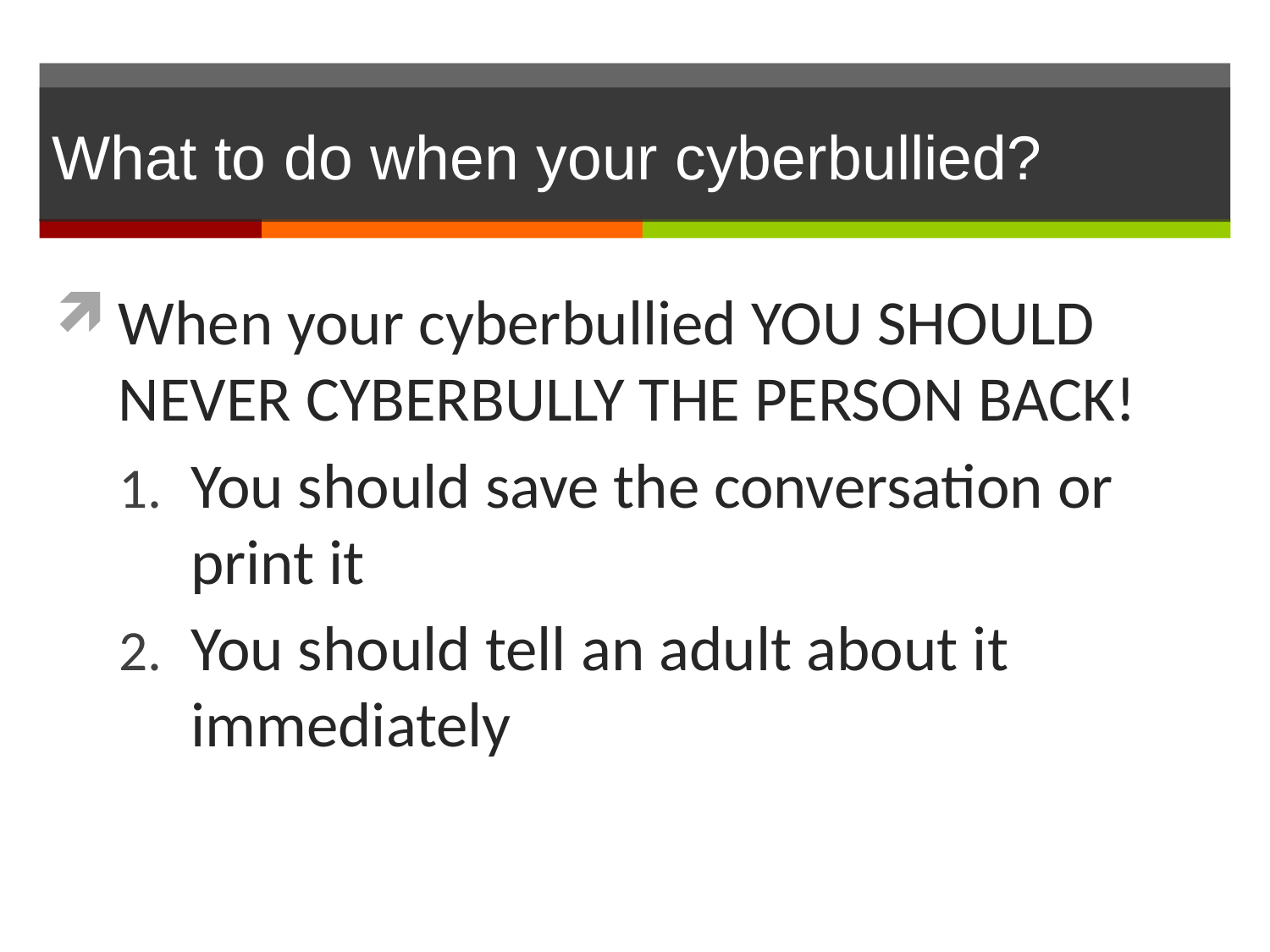

# What to do when your cyberbullied?
When your cyberbullied YOU SHOULD NEVER CYBERBULLY THE PERSON BACK!
You should save the conversation or print it
You should tell an adult about it immediately